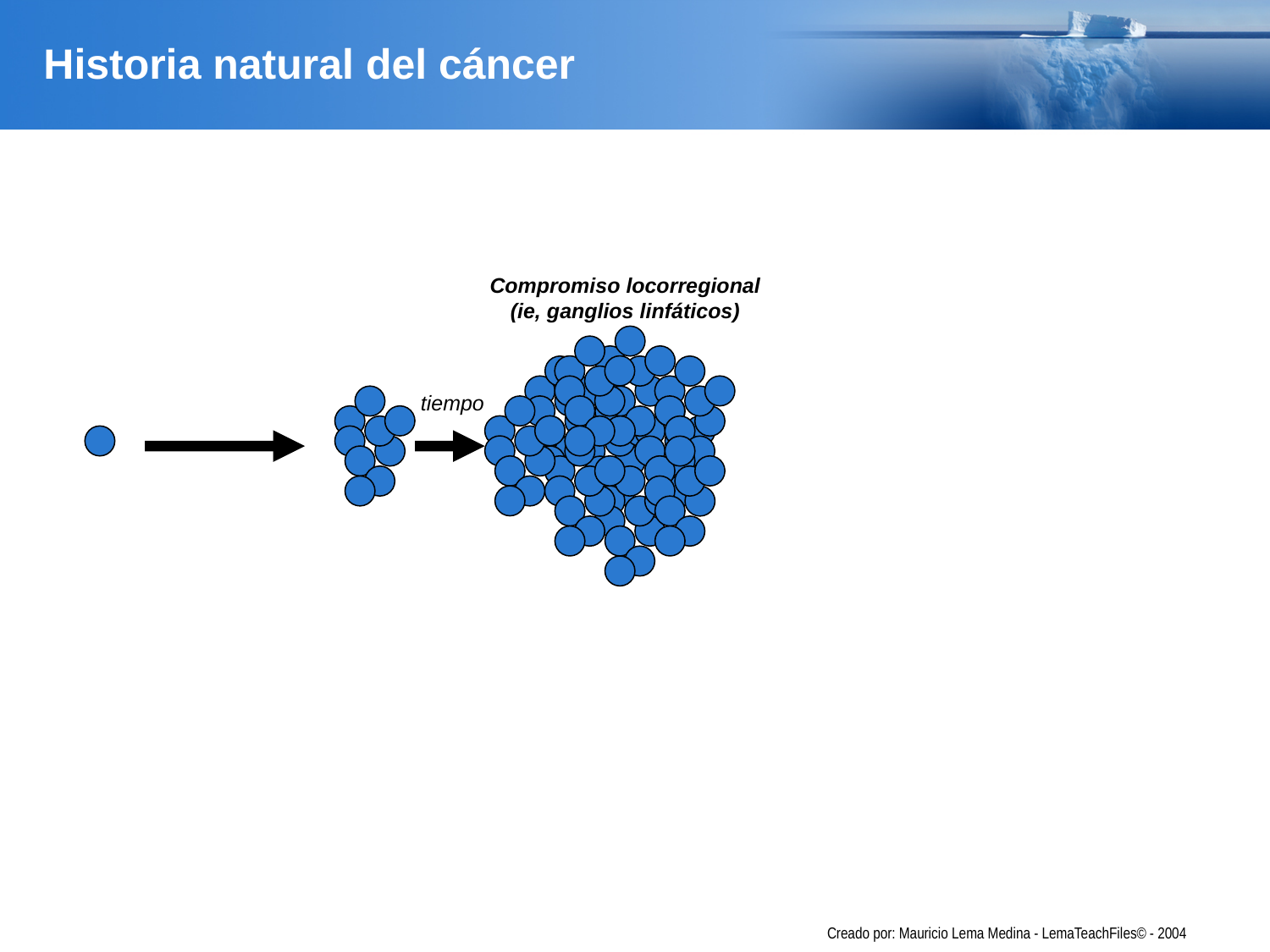

# Historia natural del cáncer
Compromiso locorregional
(ie, ganglios linfáticos)

tiempo

Creado por: Mauricio Lema Medina - LemaTeachFiles© - 2004